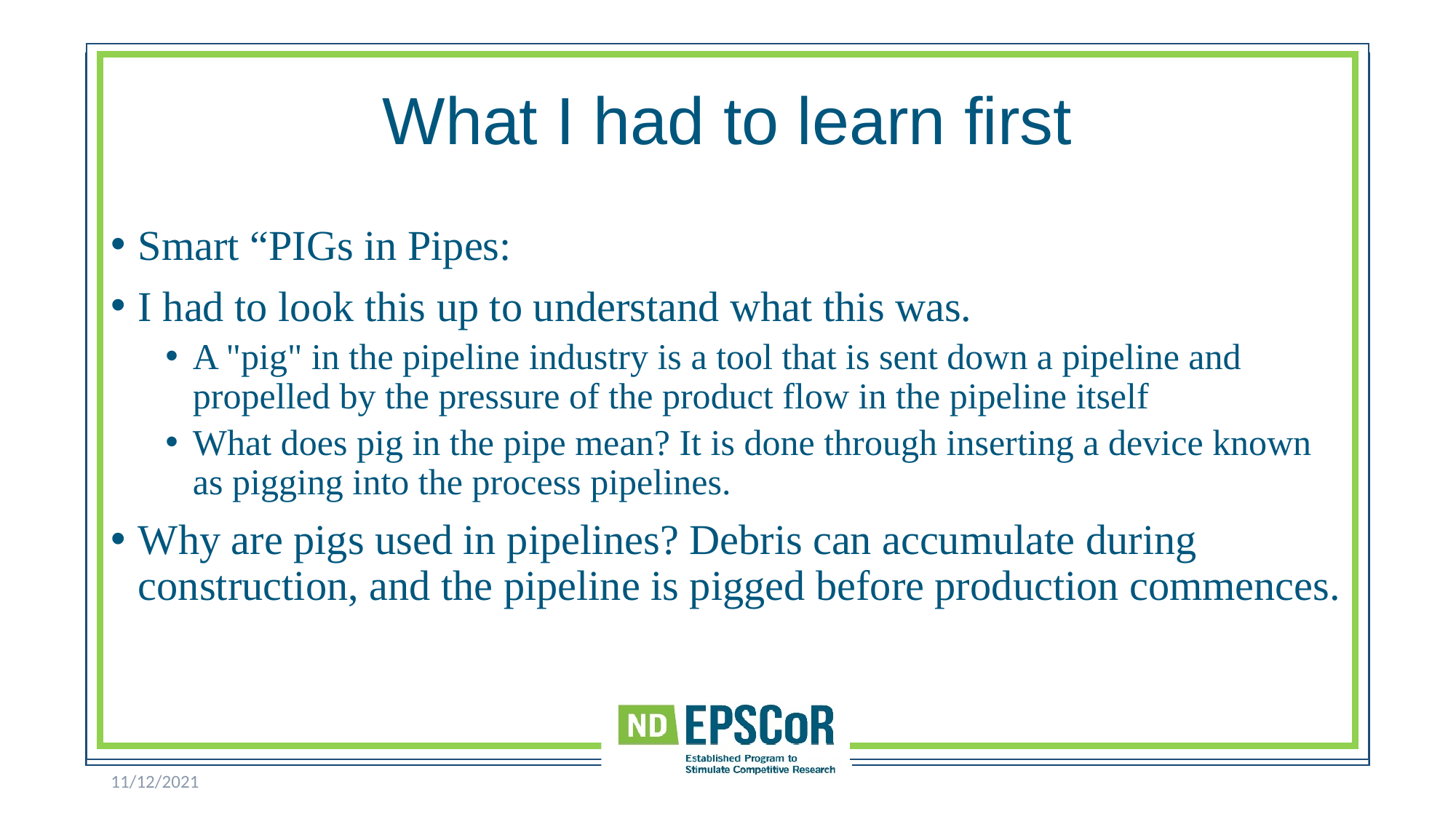

# What I had to learn first
Smart “PIGs in Pipes:
I had to look this up to understand what this was.
A "pig" in the pipeline industry is a tool that is sent down a pipeline and propelled by the pressure of the product flow in the pipeline itself
What does pig in the pipe mean? It is done through inserting a device known as pigging into the process pipelines.
Why are pigs used in pipelines? Debris can accumulate during construction, and the pipeline is pigged before production commences.

11/12/2021